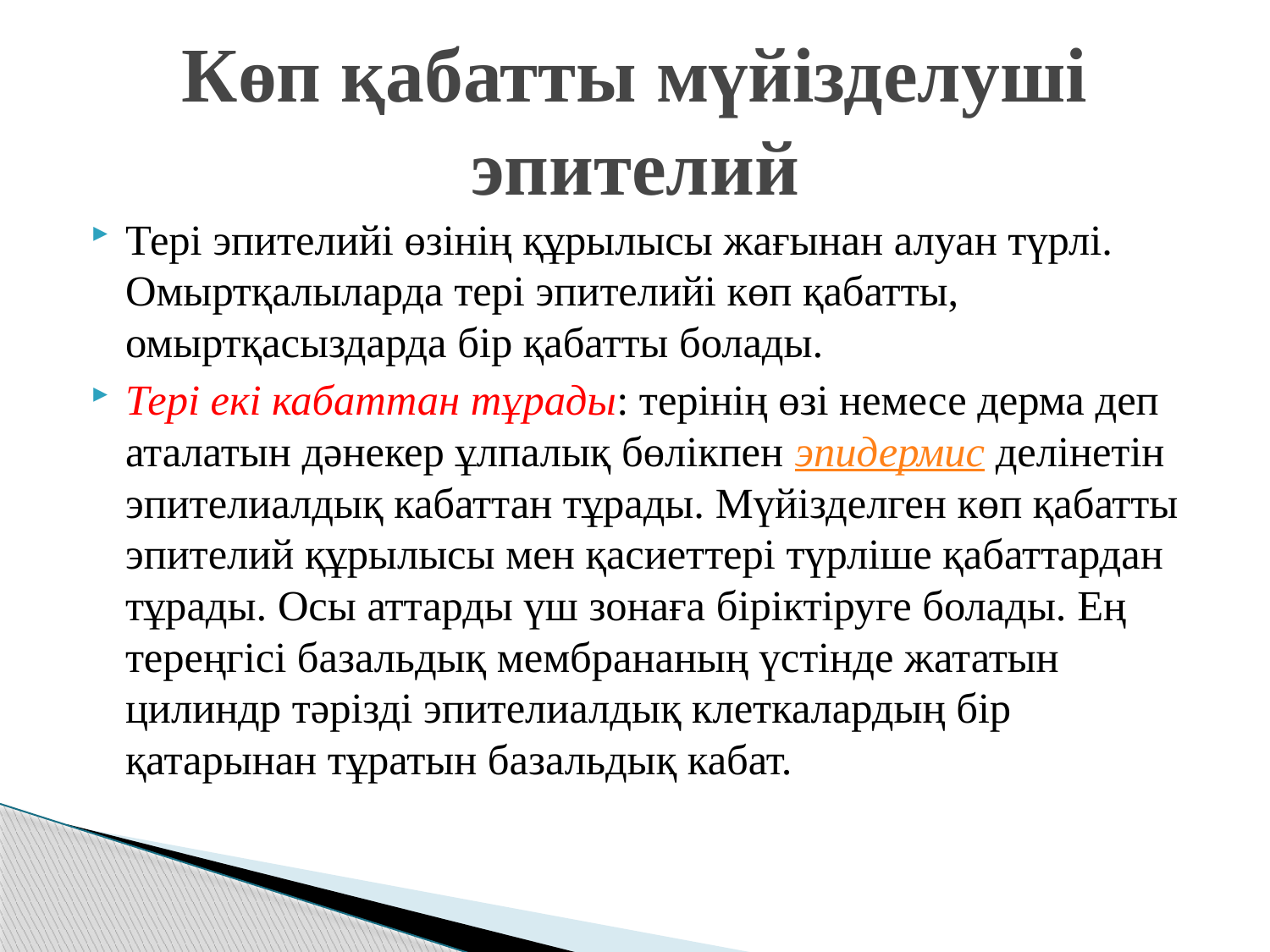

# Көп қабатты мүйізделуші эпителий
Тері эпителийі өзінің құрылысы жағынан алуан түрлі. Омыртқалыларда тері эпителийі көп қабатты, омыртқасыздарда бір қабатты болады.
Тері екі кабаттан тұрады: терінің өзі немесе дерма деп аталатын дәнекер ұлпалық бөлікпен эпидермис делінетін эпителиалдық кабаттан тұрады. Мүйізделген көп қабатты эпителий құрылысы мен қасиеттері түрліше қабаттардан тұрады. Осы аттарды үш зонаға біріктіруге болады. Ең тереңгісі базальдық мембрананың үстінде жататын цилиндр тәрізді эпителиалдық клеткалардың бір қатарынан тұратын базальдық кабат.